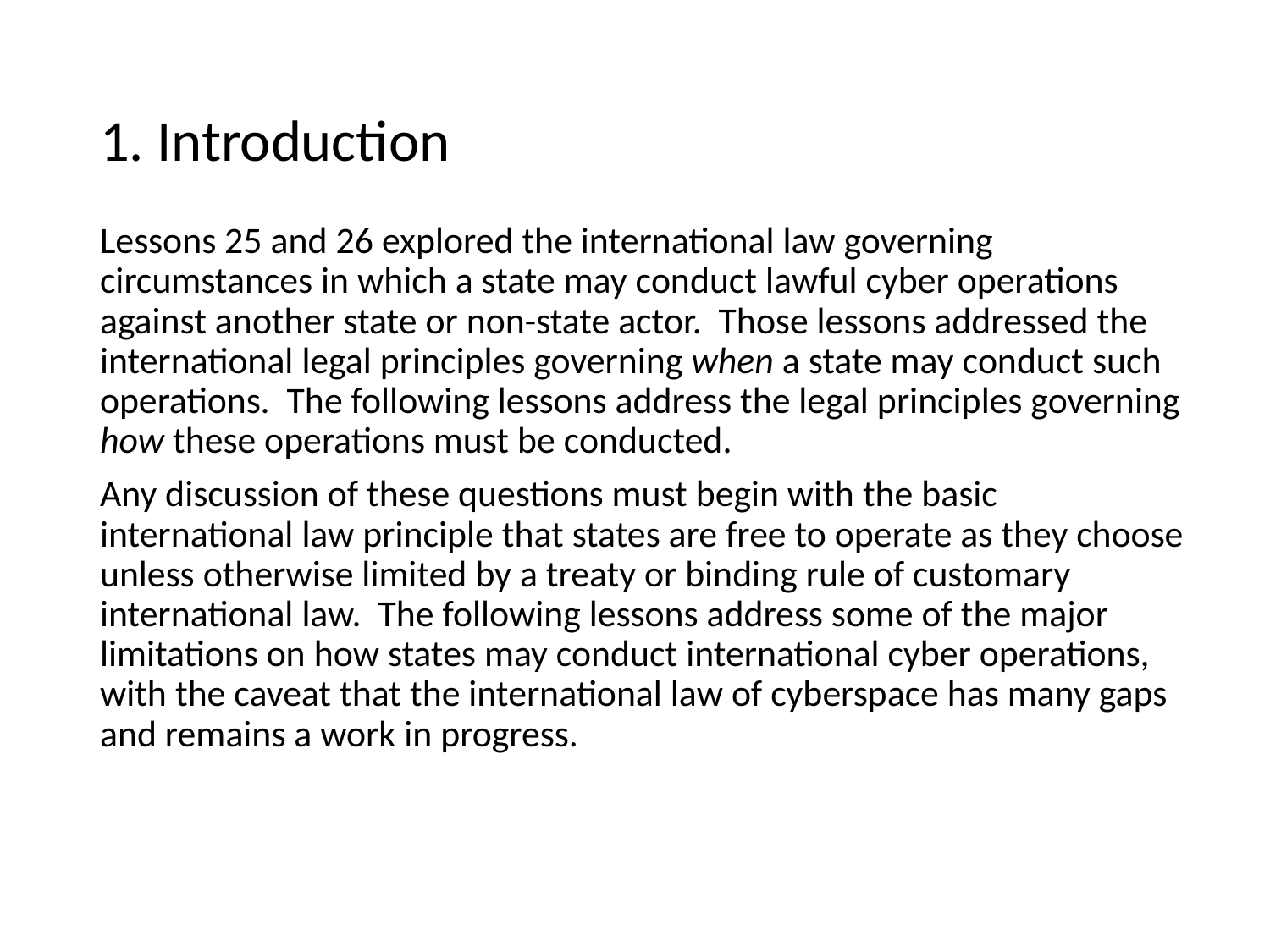

# 1. Introduction
Lessons 25 and 26 explored the international law governing circumstances in which a state may conduct lawful cyber operations against another state or non-state actor.  Those lessons addressed the international legal principles governing when a state may conduct such operations.  The following lessons address the legal principles governing how these operations must be conducted.
Any discussion of these questions must begin with the basic international law principle that states are free to operate as they choose unless otherwise limited by a treaty or binding rule of customary international law.  The following lessons address some of the major limitations on how states may conduct international cyber operations, with the caveat that the international law of cyberspace has many gaps and remains a work in progress.